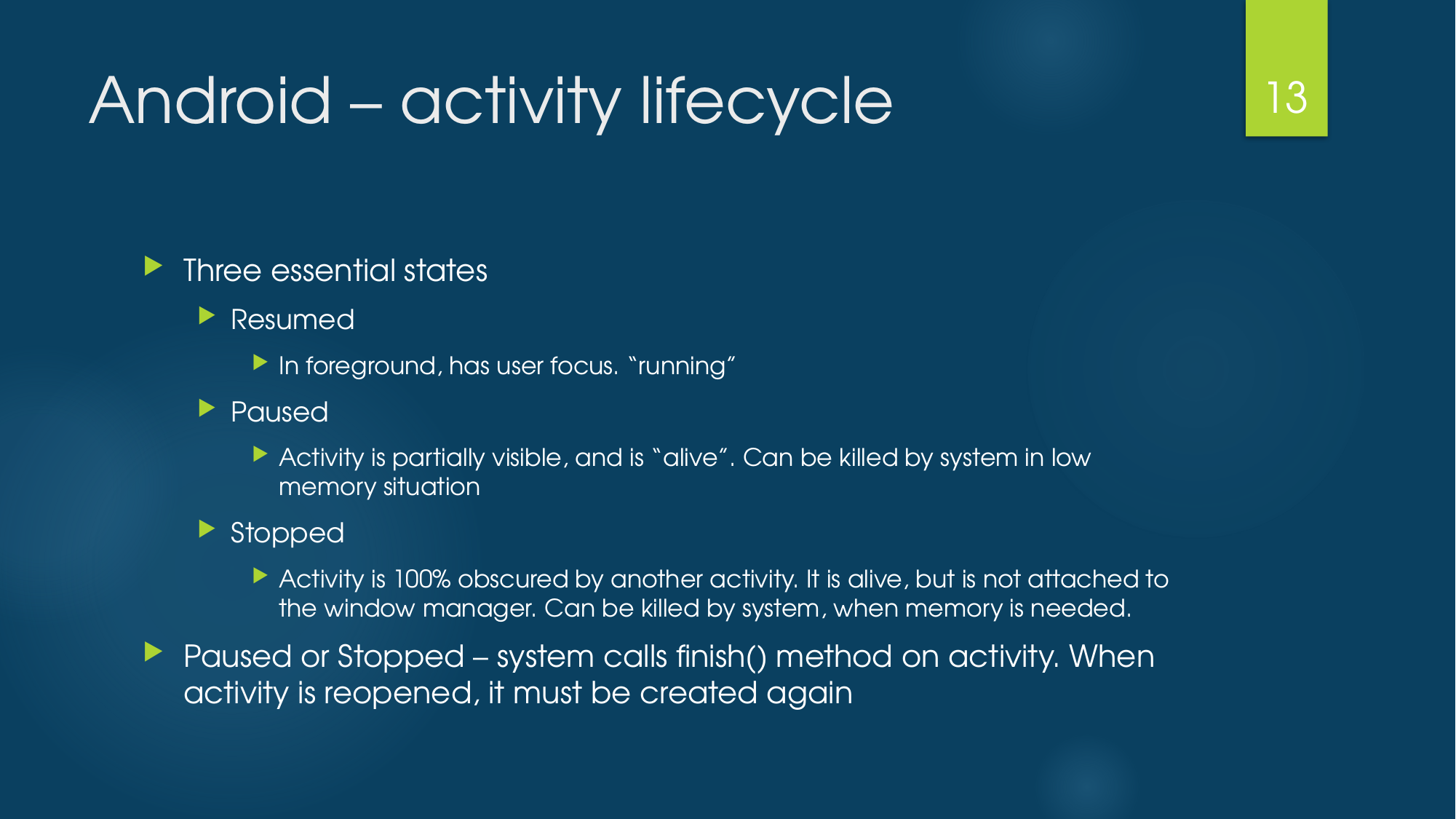

13
# Android – activity lifecycle
Three essential states
Resumed
In foreground, has user focus. “running”
Paused
Activity is partially visible, and is “alive”. Can be killed by system in low memory situation
Stopped
Activity is 100% obscured by another activity. It is alive, but is not attached to the window manager. Can be killed by system, when memory is needed.
Paused or Stopped – system calls finish() method on activity. When activity is reopened, it must be created again